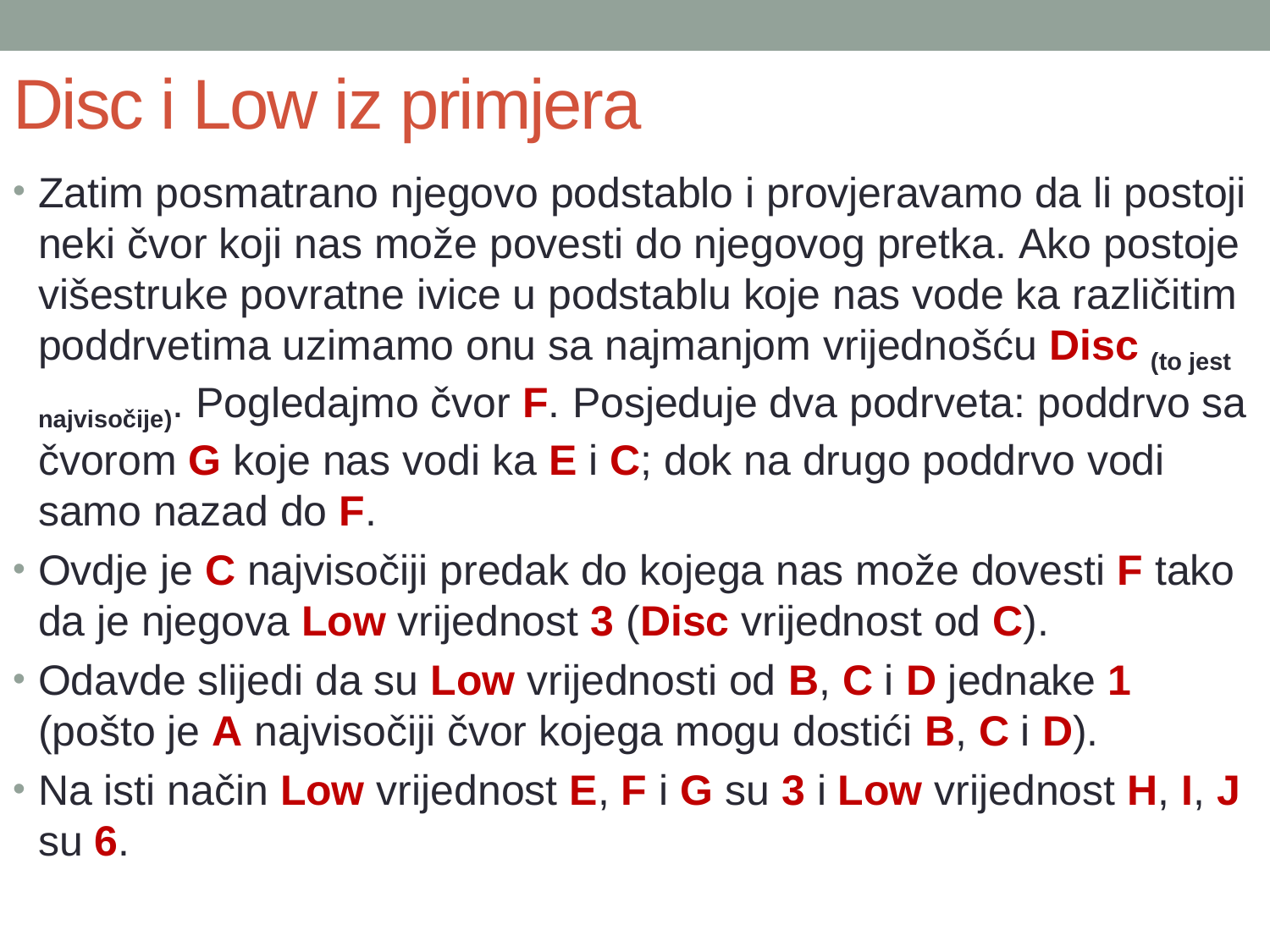

# Disc i Low iz primjera
Zatim posmatrano njegovo podstablo i provjeravamo da li postoji neki čvor koji nas može povesti do njegovog pretka. Ako postoje višestruke povratne ivice u podstablu koje nas vode ka različitim poddrvetima uzimamo onu sa najmanjom vrijednošću Disc (to jest najvisočije). Pogledajmo čvor F. Posjeduje dva podrveta: poddrvo sa čvorom G koje nas vodi ka E i C; dok na drugo poddrvo vodi samo nazad do F.
Ovdje je C najvisočiji predak do kojega nas može dovesti F tako da je njegova Low vrijednost 3 (Disc vrijednost od C).
Odavde slijedi da su Low vrijednosti od B, C i D jednake 1 (pošto je A najvisočiji čvor kojega mogu dostići B, C i D).
Na isti način Low vrijednost E, F i G su 3 i Low vrijednost H, I, J su 6.